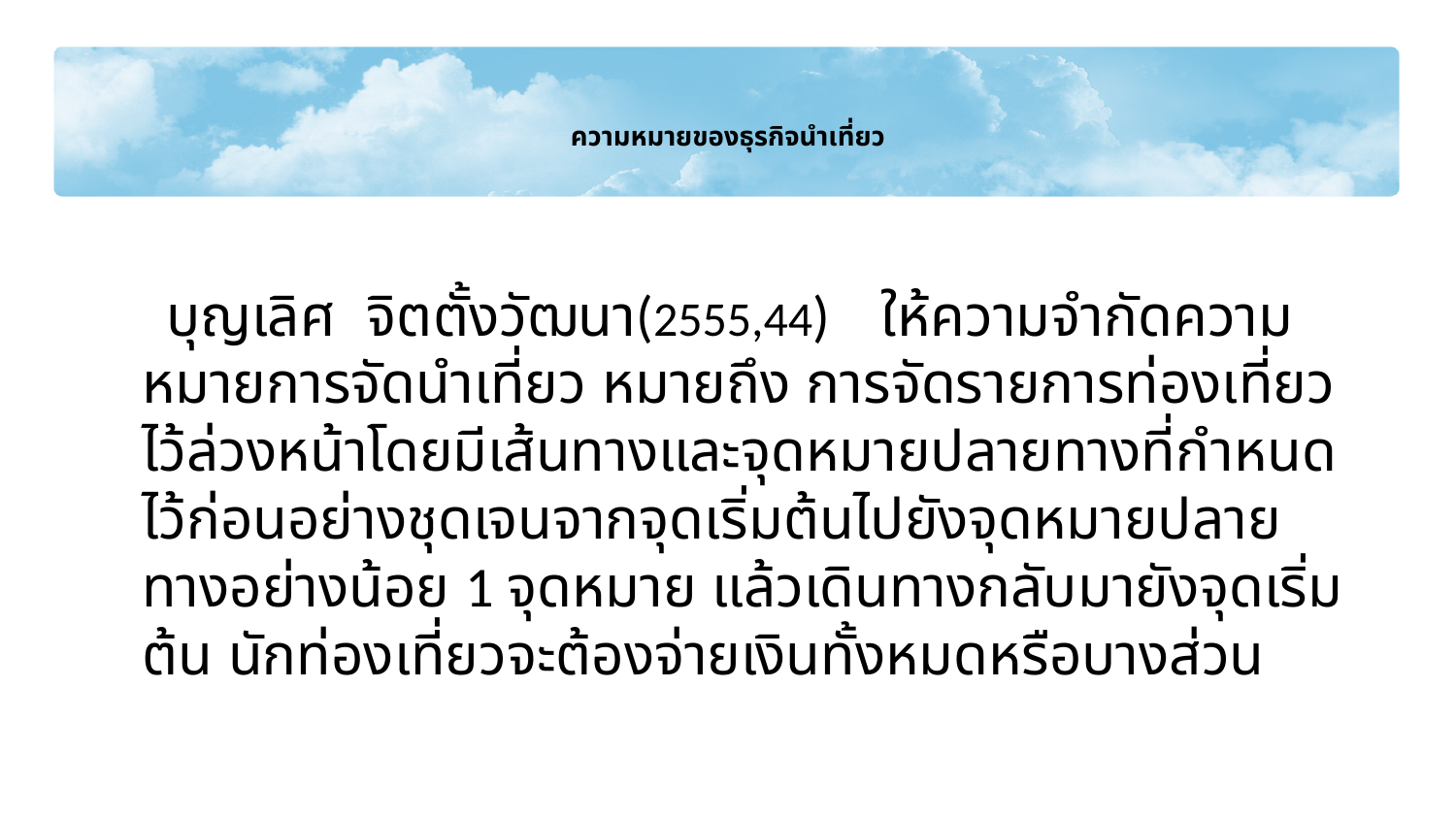

# ความหมายของธุรกิจนำเที่ยว
     บุญเลิศ  จิตตั้งวัฒนา(2555,44)    ให้ความจำกัดความหมายการจัดนำเที่ยว หมายถึง การจัดรายการท่องเที่ยวไว้ล่วงหน้าโดยมีเส้นทางและจุดหมายปลายทางที่กำหนดไว้ก่อนอย่างชุดเจนจากจุดเริ่มต้นไปยังจุดหมายปลายทางอย่างน้อย 1 จุดหมาย แล้วเดินทางกลับมายังจุดเริ่มต้น นักท่องเที่ยวจะต้องจ่ายเงินทั้งหมดหรือบางส่วน